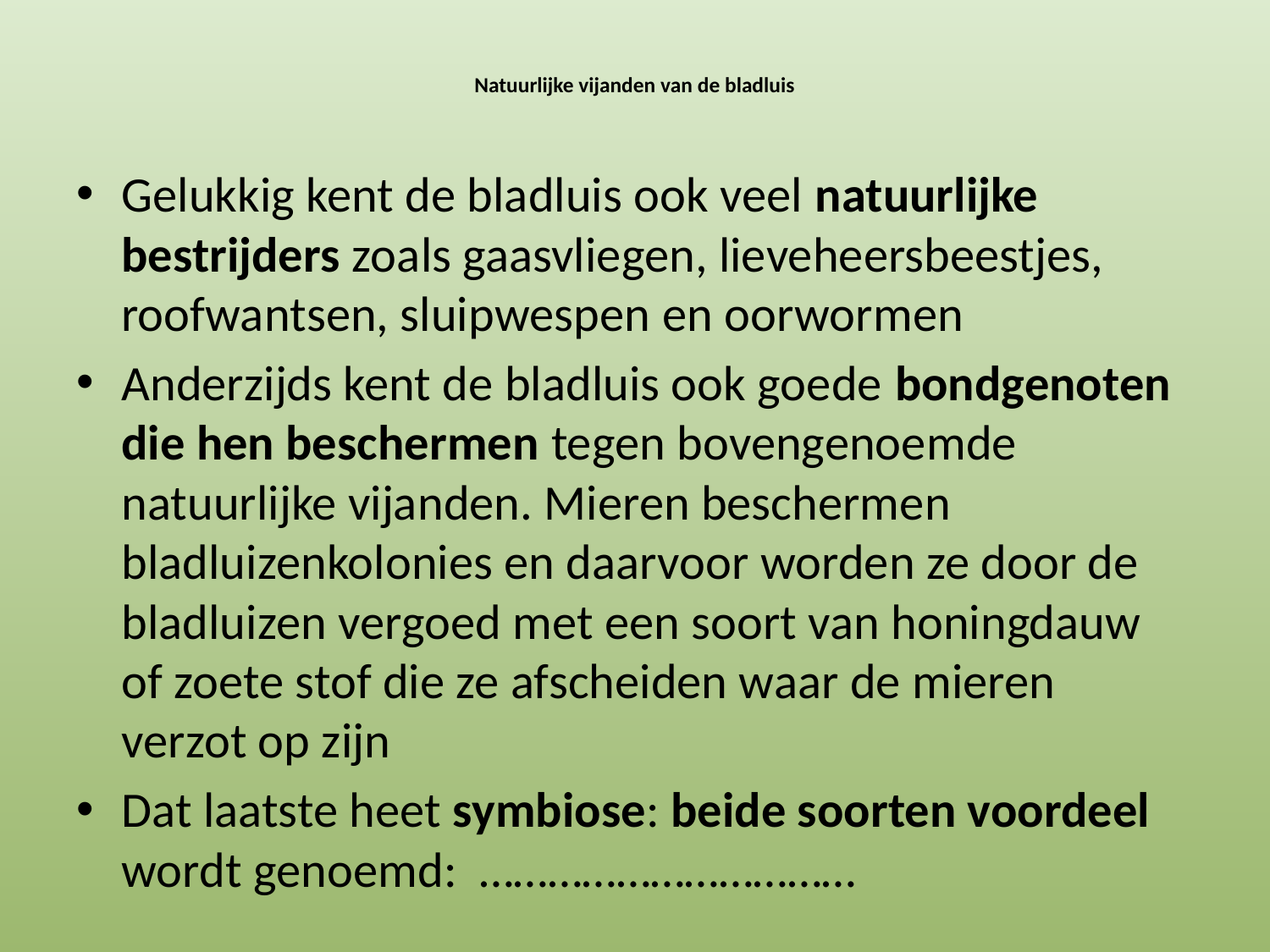

# Natuurlijke vijanden van de bladluis
Gelukkig kent de bladluis ook veel natuurlijke bestrijders zoals gaasvliegen, lieveheersbeestjes, roofwantsen, sluipwespen en oorwormen
Anderzijds kent de bladluis ook goede bondgenoten die hen beschermen tegen bovengenoemde natuurlijke vijanden. Mieren beschermen bladluizenkolonies en daarvoor worden ze door de bladluizen vergoed met een soort van honingdauw of zoete stof die ze afscheiden waar de mieren verzot op zijn
Dat laatste heet symbiose: beide soorten voordeel wordt genoemd:  ……………………………